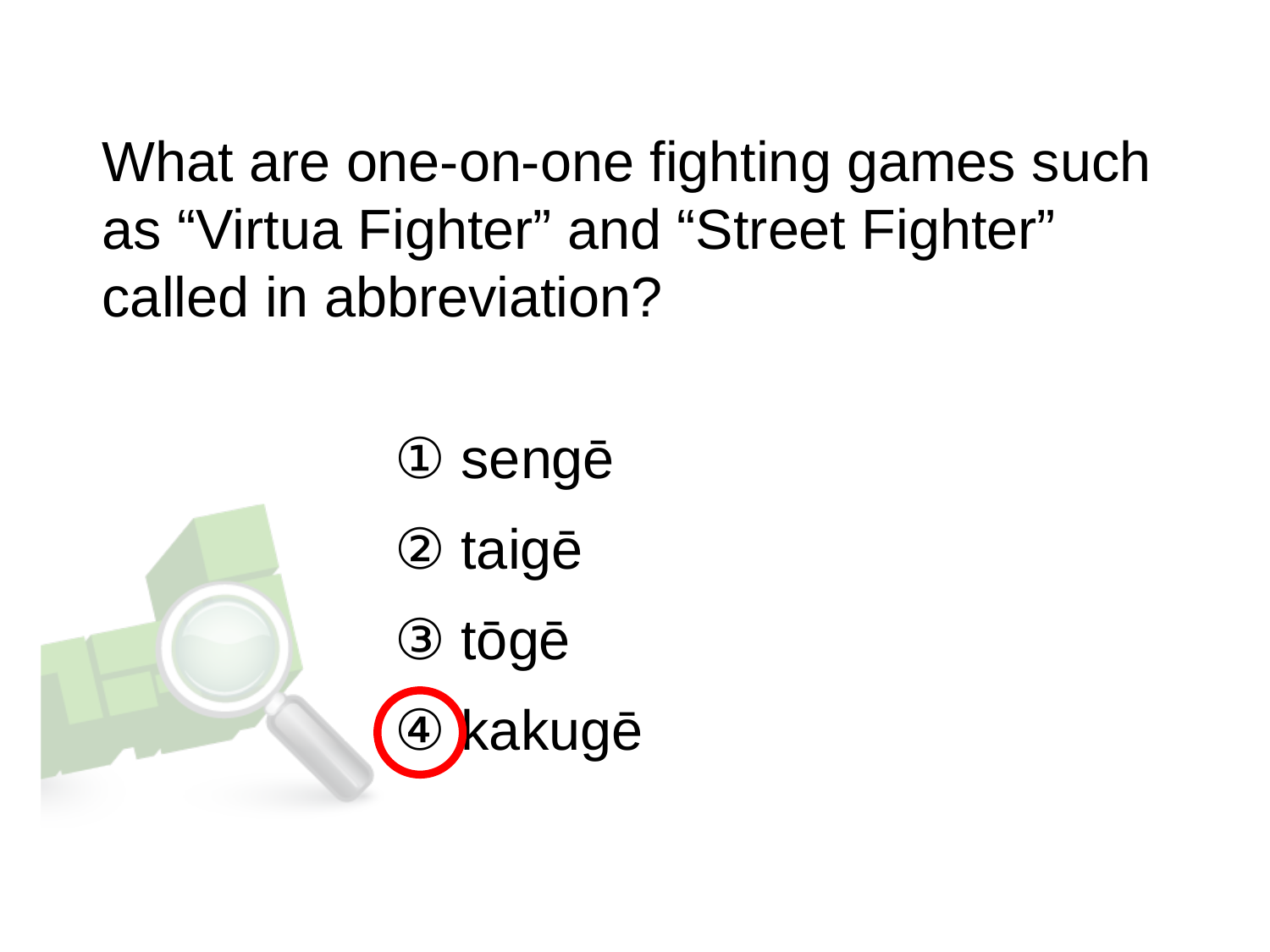

# What are one-on-one fighting games such as “Virtua Fighter” and “Street Fighter” called in abbreviation?
① sengē
② taigē
③ tōgē
④ kakugē